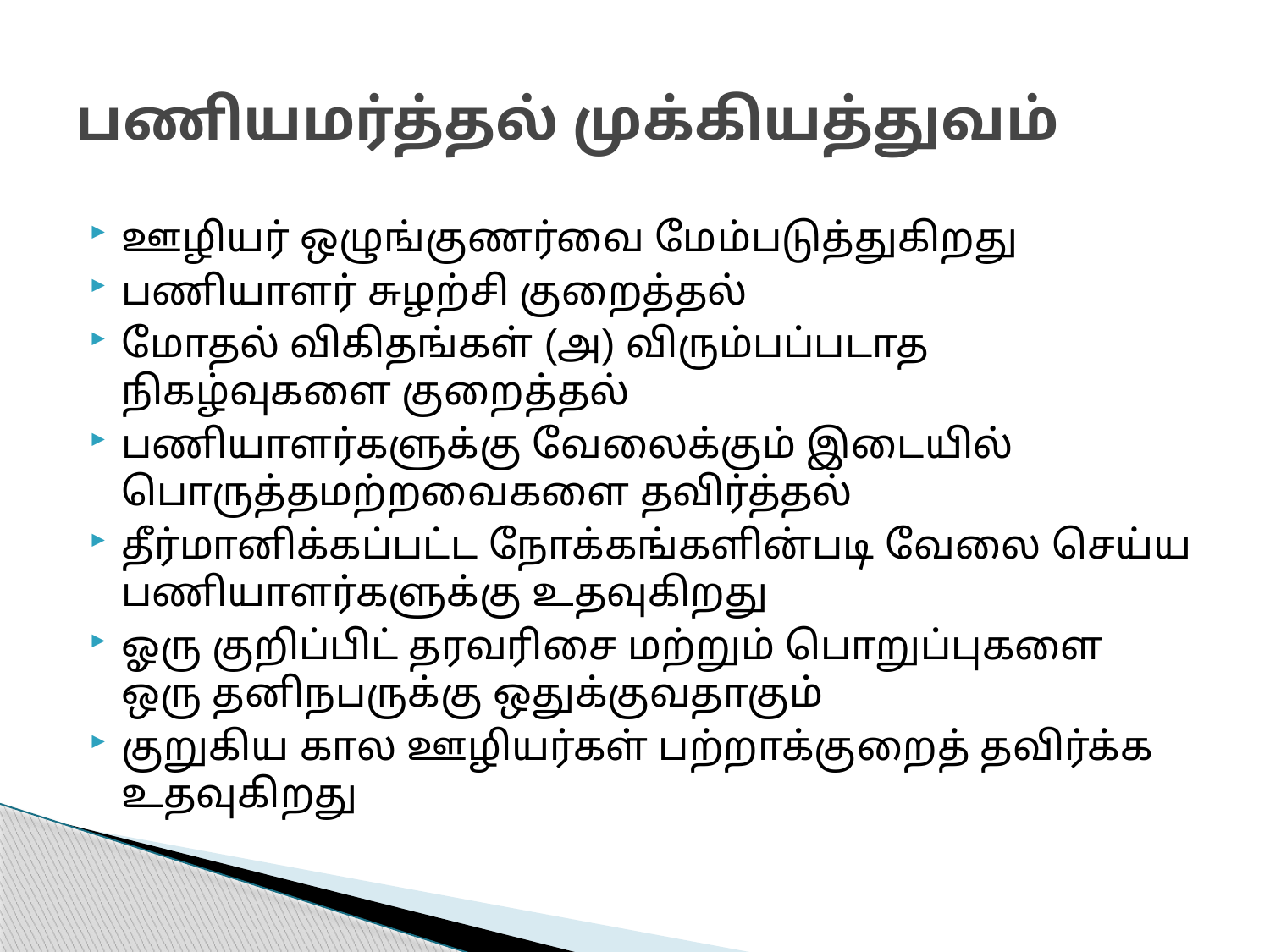

# பணியமர்த்தல் முக்கியத்துவம்
ஊழியர் ஒழுங்குணர்வை மேம்படுத்துகிறது
பணியாளர் சுழற்சி குறைத்தல்
மோதல் விகிதங்கள் (அ) விரும்பப்படாத நிகழ்வுகளை குறைத்தல்
பணியாளர்களுக்கு வேலைக்கும் இடையில் பொருத்தமற்றவைகளை தவிர்த்தல்
தீர்மானிக்கப்பட்ட நோக்கங்களின்படி வேலை செய்ய பணியாளர்களுக்கு உதவுகிறது
ஓரு குறிப்பிட் தரவரிசை மற்றும் பொறுப்புகளை ஒரு தனிநபருக்கு ஒதுக்குவதாகும்
குறுகிய கால ஊழியர்கள் பற்றாக்குறைத் தவிர்க்க உதவுகிறது